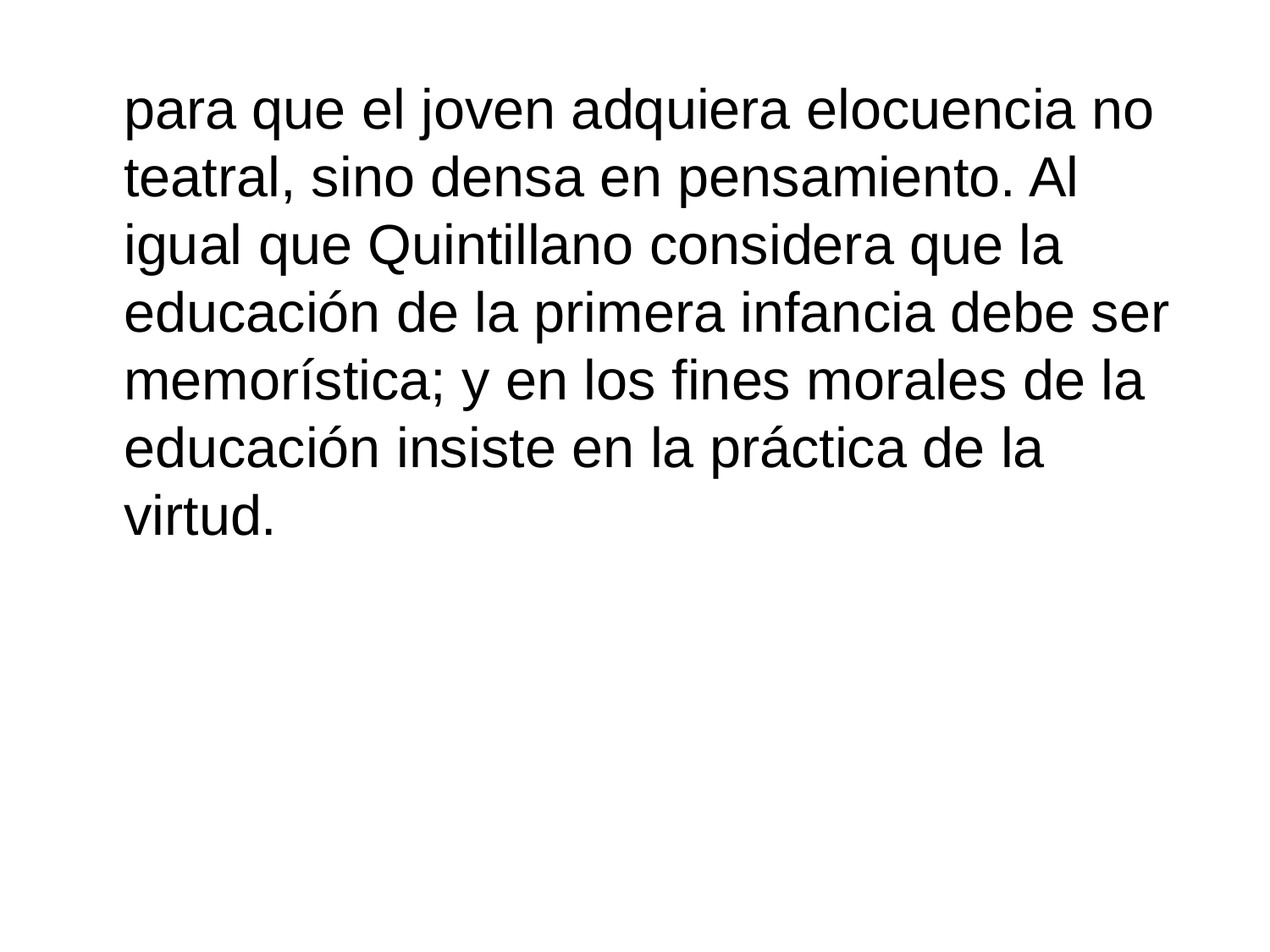

para que el joven adquiera elocuencia no teatral, sino densa en pensamiento. Al igual que Quintillano considera que la educación de la primera infancia debe ser memorística; y en los fines morales de la educación insiste en la práctica de la virtud.